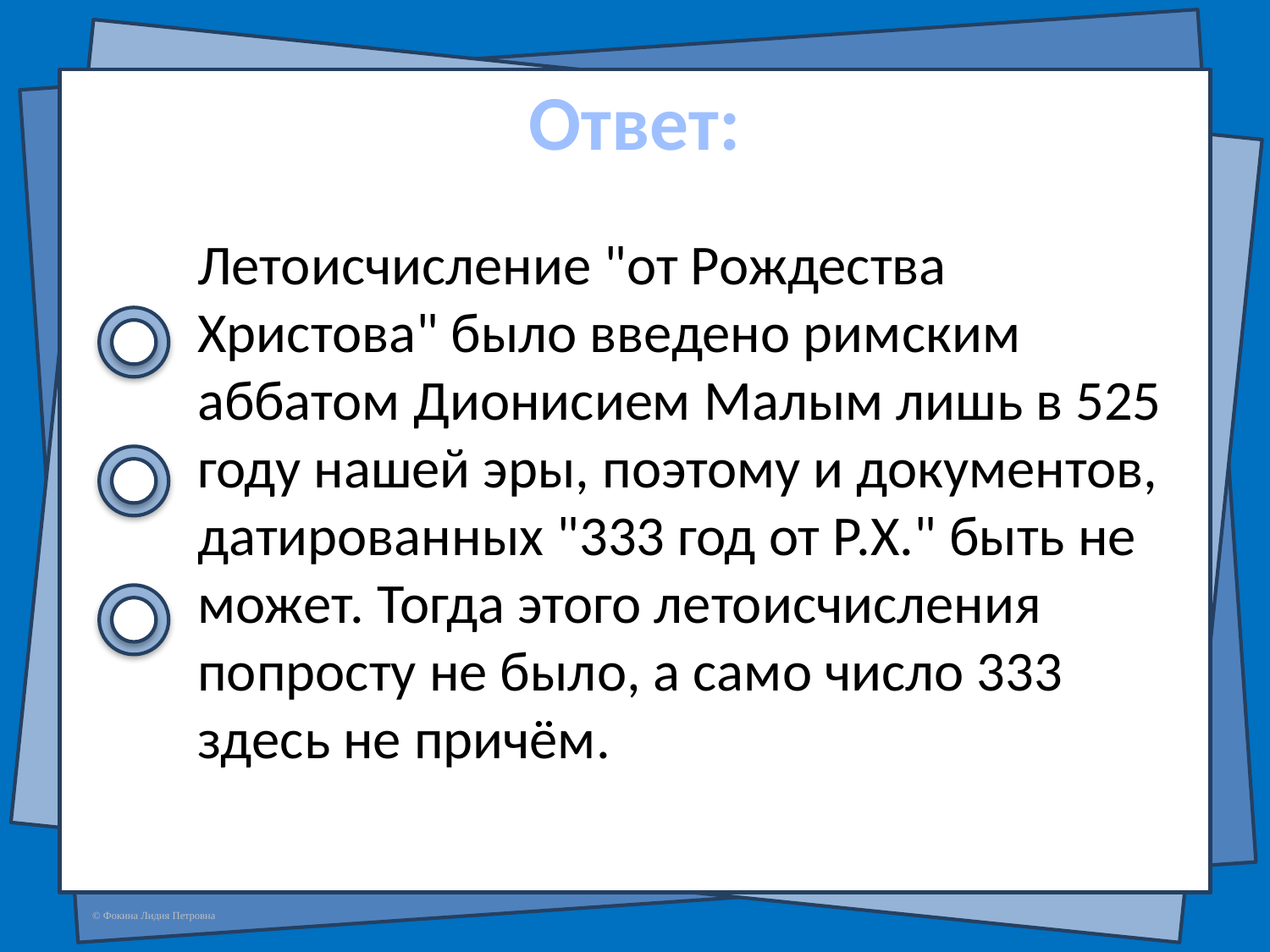

# Ответ:
Летоисчисление "от Рождества Христова" было введено римским аббатом Дионисием Малым лишь в 525 году нашей эры, поэтому и документов, датированных "333 год от Р.Х." быть не может. Тогда этого летоисчисления попросту не было, а само число 333 здесь не причём.